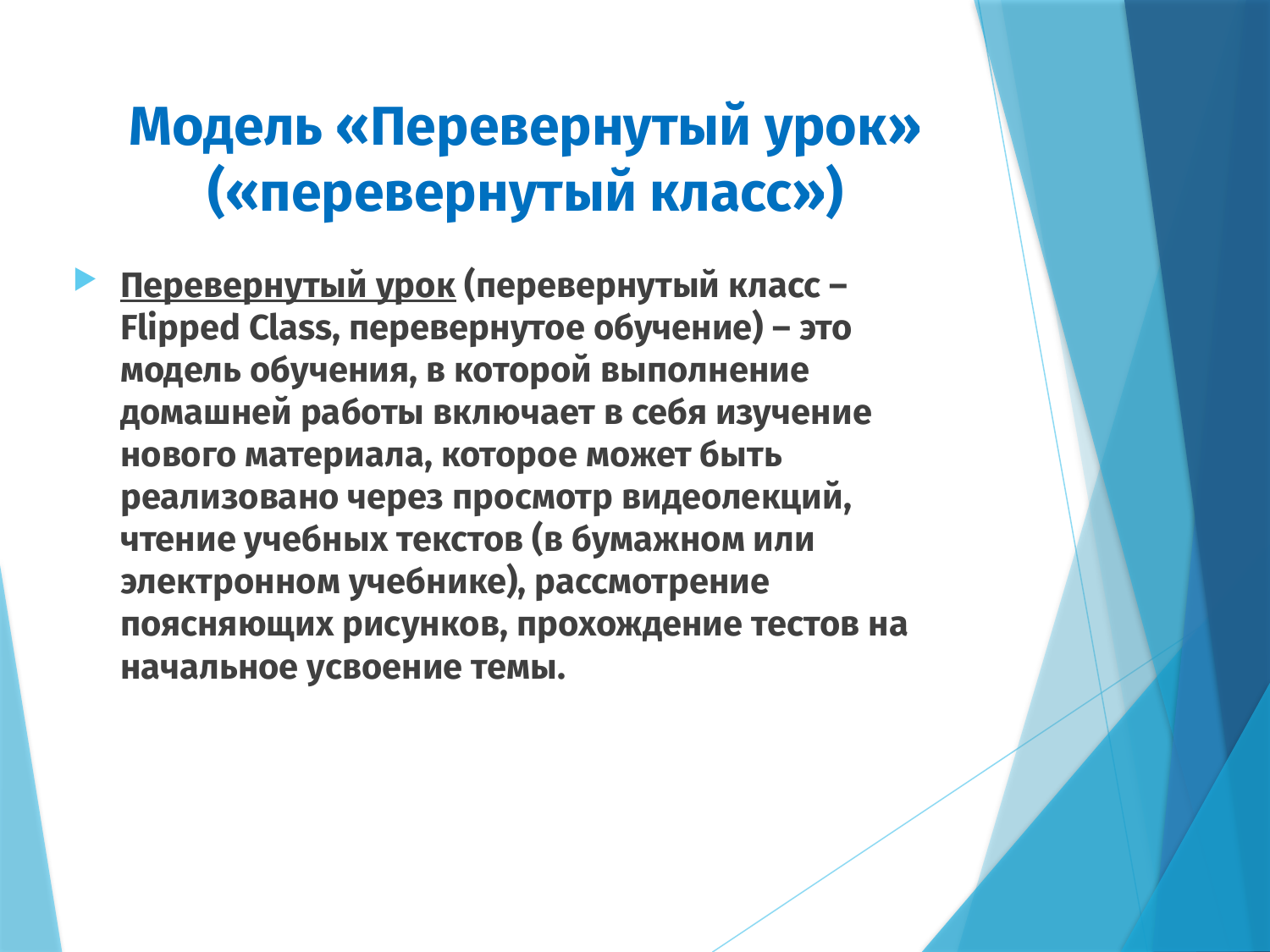

# Модель «Перевернутый урок» («перевернутый класс»)
Перевернутый урок (перевернутый класс – Flipped Class, перевернутое обучение) – это модель обучения, в которой выполнение домашней работы включает в себя изучение нового материала, которое может быть реализовано через просмотр видеолекций, чтение учебных текстов (в бумажном или электронном учебнике), рассмотрение поясняющих рисунков, прохождение тестов на начальное усвоение темы.